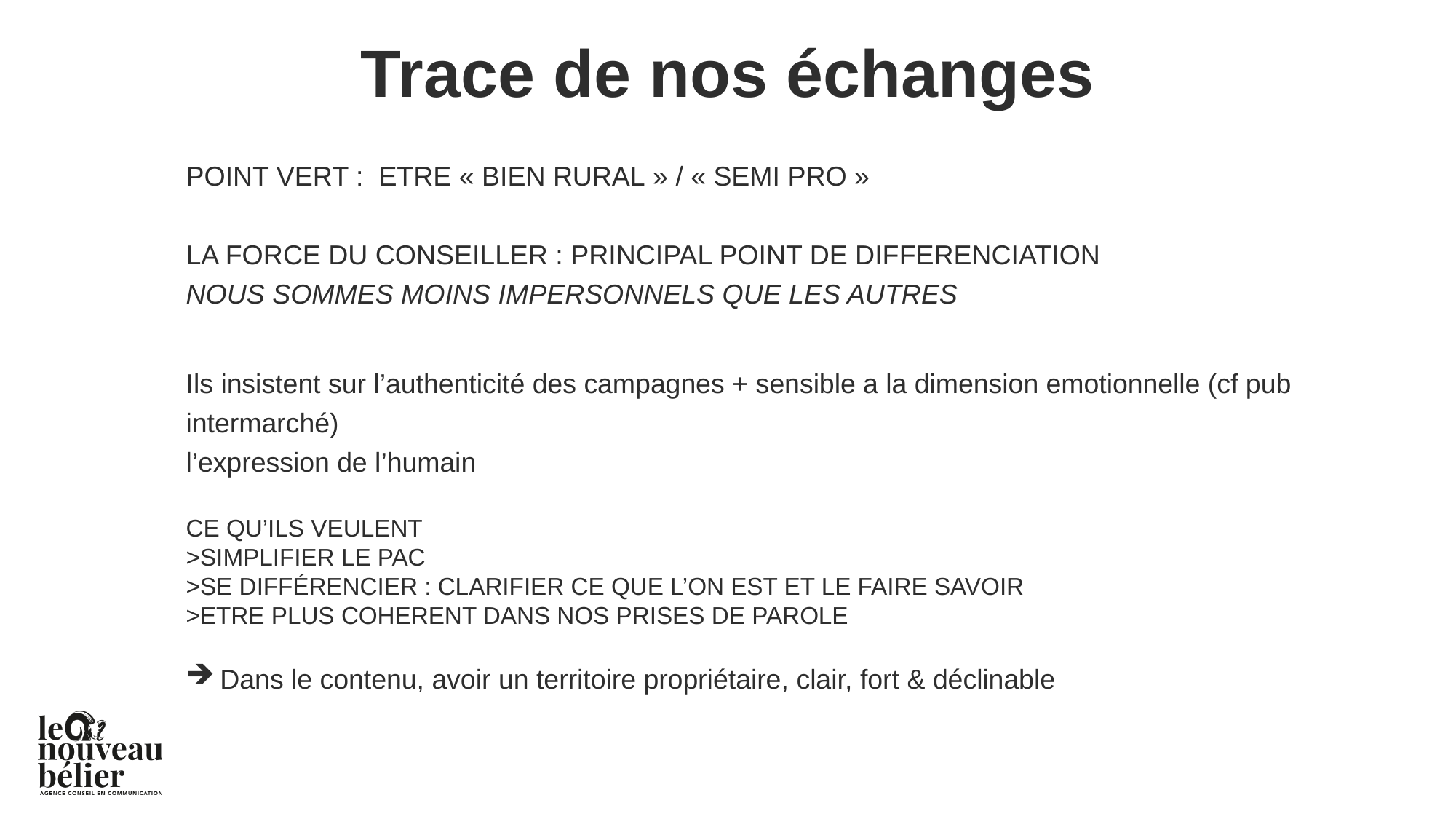

# Trace de nos échanges
POINT VERT :  ETRE « BIEN RURAL » / « SEMI PRO »
LA FORCE DU CONSEILLER : PRINCIPAL POINT DE DIFFERENCIATION
NOUS SOMMES MOINS IMPERSONNELS QUE LES AUTRES

Ils insistent sur l’authenticité des campagnes + sensible a la dimension emotionnelle (cf pub intermarché)
l’expression de l’humain
CE QU’ILS VEULENT
>SIMPLIFIER LE PAC
>SE DIFFÉRENCIER : CLARIFIER CE QUE L’ON EST ET LE FAIRE SAVOIR
>ETRE PLUS COHERENT DANS NOS PRISES DE PAROLE

Dans le contenu, avoir un territoire propriétaire, clair, fort & déclinable